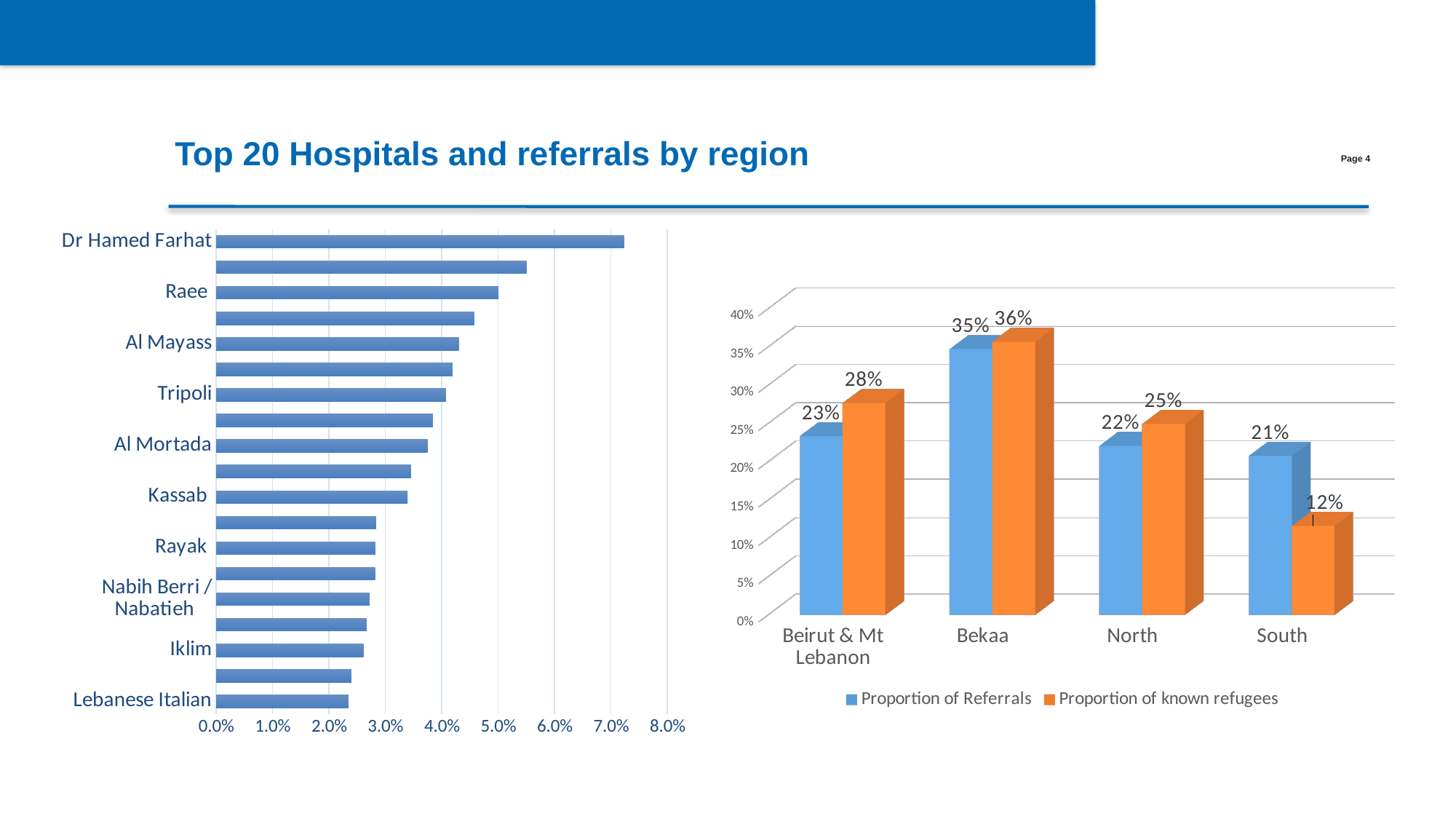

Top 20 Hospitals and referrals by region

### Chart

| Category |  |
|---|---|
| Lebanese Italian | 0.023433339250843246 |
| Manara | 0.023952259350803643 |
| Iklim | 0.026123530295374783 |
| Elias Heraoui  | 0.026656106187439403 |
| Nabih Berri / Nabatieh  | 0.02718868207950402 |
| Bekaa  | 0.028185554903112156 |
| Rayak  | 0.028226522279424817 |
| Islamic - Tripoli | 0.028335768616258587 |
| Kassab  | 0.03392098758688498 |
| Sahel | 0.0345491540236791 |
| Al Mortada | 0.037471493533982436 |
| Osman  | 0.03840008739706947 |
| Tripoli | 0.04072157205478704 |
| Khair | 0.041895970175750044 |
| Al Mayass | 0.043 |
| Rafik Hariri  | 0.04573324775703615 |
| Raee  | 0.05006213385407421 |
| Notre Dame de la Paix | 0.05503284218001065 |
| Dr Hamed Farhat | 0.07230741919185023 |

[unsupported chart]